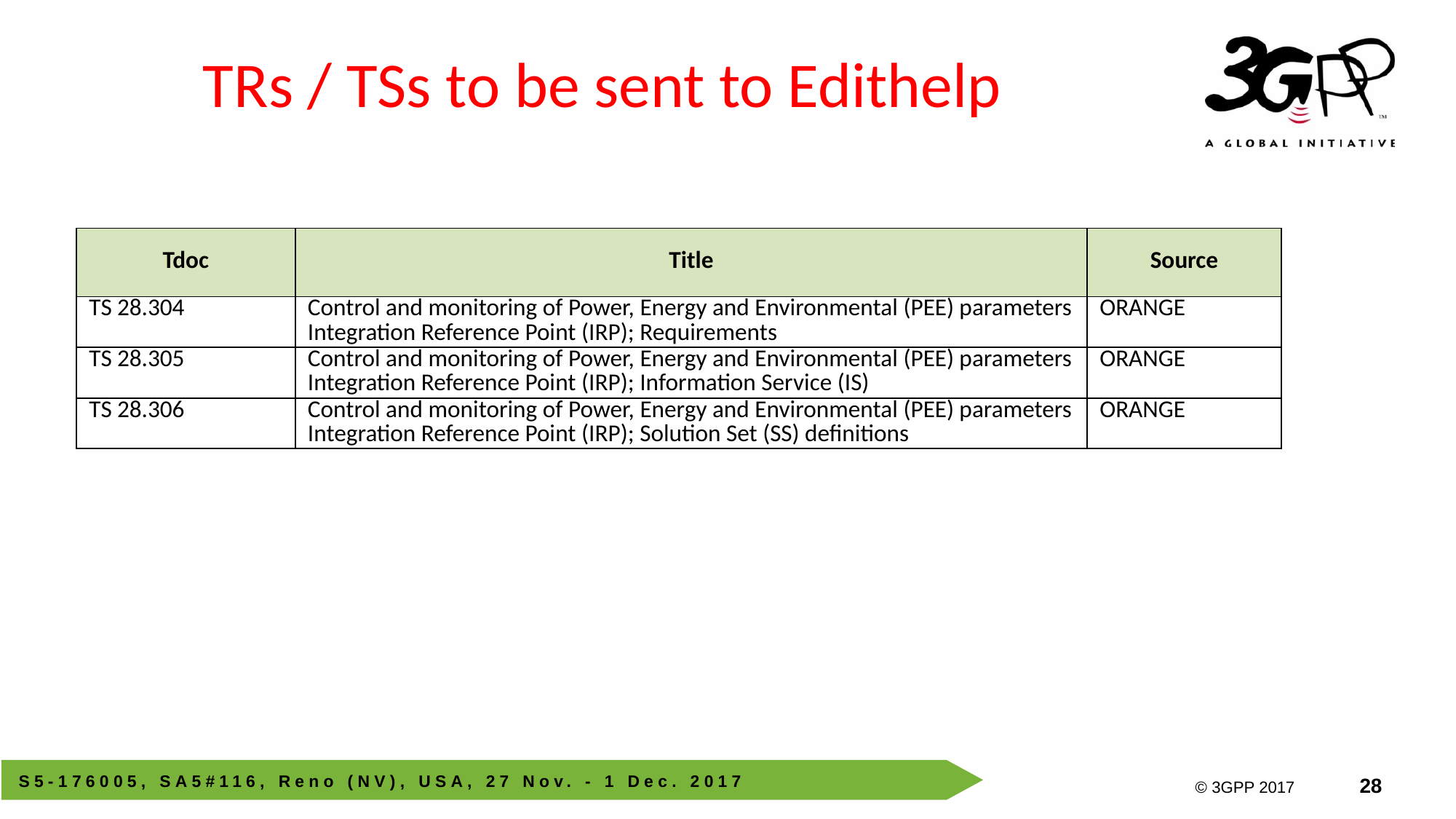

# TRs / TSs to be sent to Edithelp
| Tdoc | Title | Source |
| --- | --- | --- |
| TS 28.304 | Control and monitoring of Power, Energy and Environmental (PEE) parameters Integration Reference Point (IRP); Requirements | ORANGE |
| TS 28.305 | Control and monitoring of Power, Energy and Environmental (PEE) parameters Integration Reference Point (IRP); Information Service (IS) | ORANGE |
| TS 28.306 | Control and monitoring of Power, Energy and Environmental (PEE) parameters Integration Reference Point (IRP); Solution Set (SS) definitions | ORANGE |